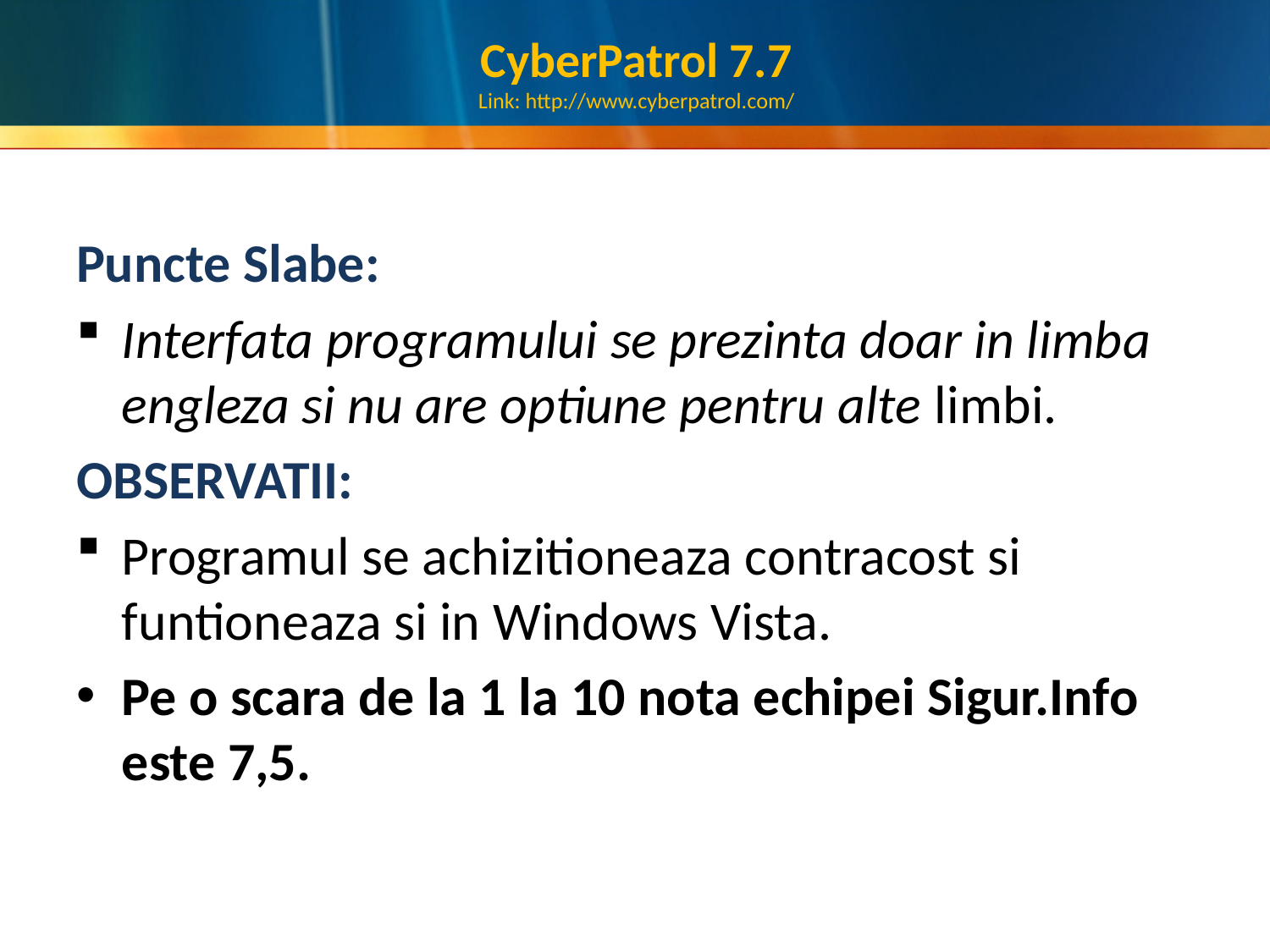

# CyberPatrol 7.7 Link: http://www.cyberpatrol.com/
Puncte Slabe:
Interfata programului se prezinta doar in limba engleza si nu are optiune pentru alte limbi.
OBSERVATII:
Programul se achizitioneaza contracost si funtioneaza si in Windows Vista.
Pe o scara de la 1 la 10 nota echipei Sigur.Info este 7,5.